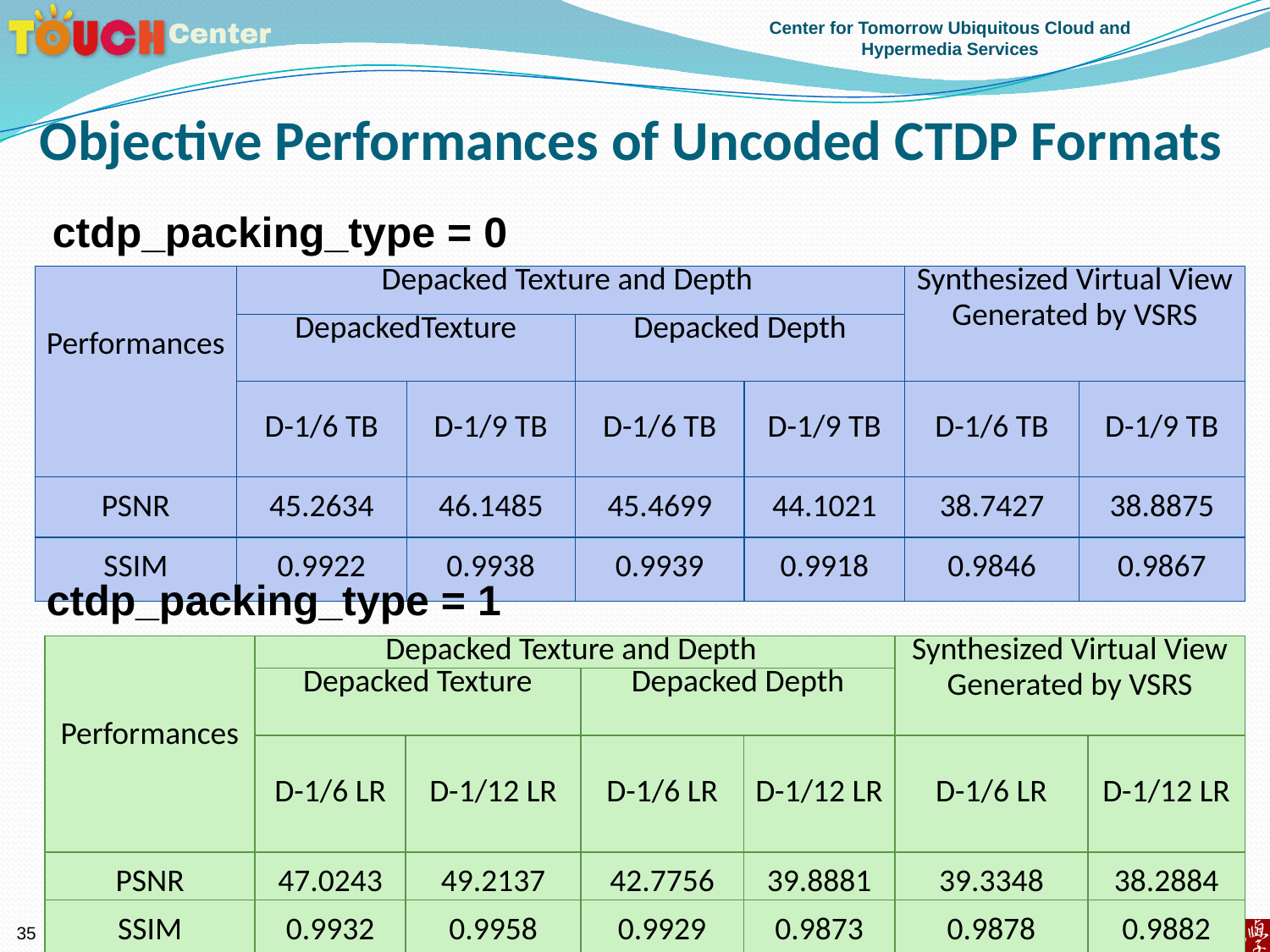

Objective Performances of Uncoded CTDP Formats
ctdp_packing_type = 0
| Performances | Depacked Texture and Depth |  |  |  | Synthesized Virtual View Generated by VSRS |  |
| --- | --- | --- | --- | --- | --- | --- |
|  | DepackedTexture |  | Depacked Depth |  |  |  |
|  | D-1/6 TB | D-1/9 TB | D-1/6 TB | D-1/9 TB | D-1/6 TB | D-1/9 TB |
| PSNR | 45.2634 | 46.1485 | 45.4699 | 44.1021 | 38.7427 | 38.8875 |
| SSIM | 0.9922 | 0.9938 | 0.9939 | 0.9918 | 0.9846 | 0.9867 |
ctdp_packing_type = 1
| Performances | Depacked Texture and Depth |  |  |  | Synthesized Virtual View Generated by VSRS |  |
| --- | --- | --- | --- | --- | --- | --- |
|  | Depacked Texture |  | Depacked Depth |  |  |  |
|  | D-1/6 LR | D-1/12 LR | D-1/6 LR | D-1/12 LR | D-1/6 LR | D-1/12 LR |
| PSNR | 47.0243 | 49.2137 | 42.7756 | 39.8881 | 39.3348 | 38.2884 |
| SSIM | 0.9932 | 0.9958 | 0.9929 | 0.9873 | 0.9878 | 0.9882 |